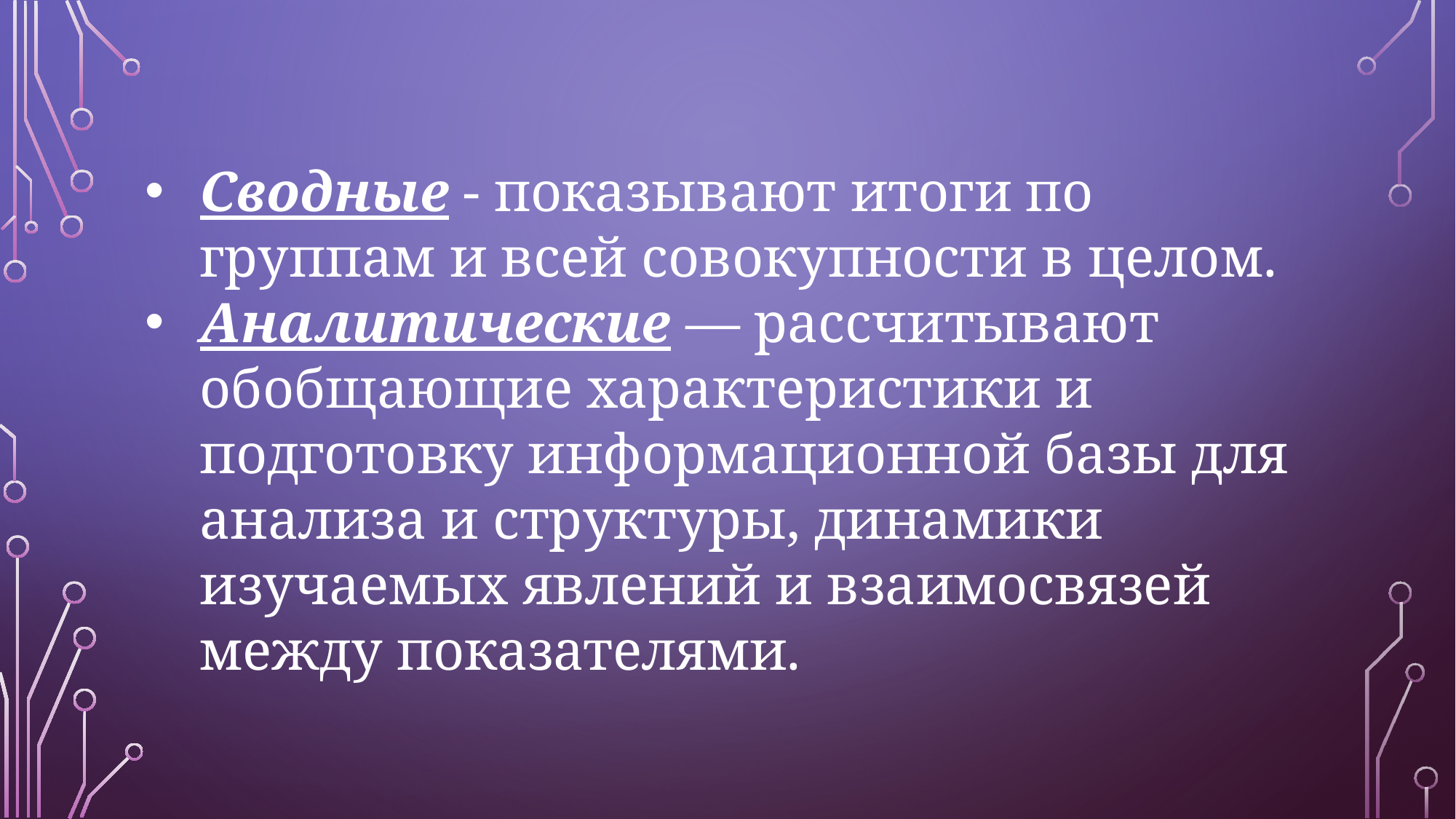

Сводные - показывают итоги по группам и всей совокупности в целом.
Аналитические — рассчитывают обобщающие характеристики и подготовку информационной базы для анализа и структуры, динамики изучаемых явлений и взаимосвязей между показателями.